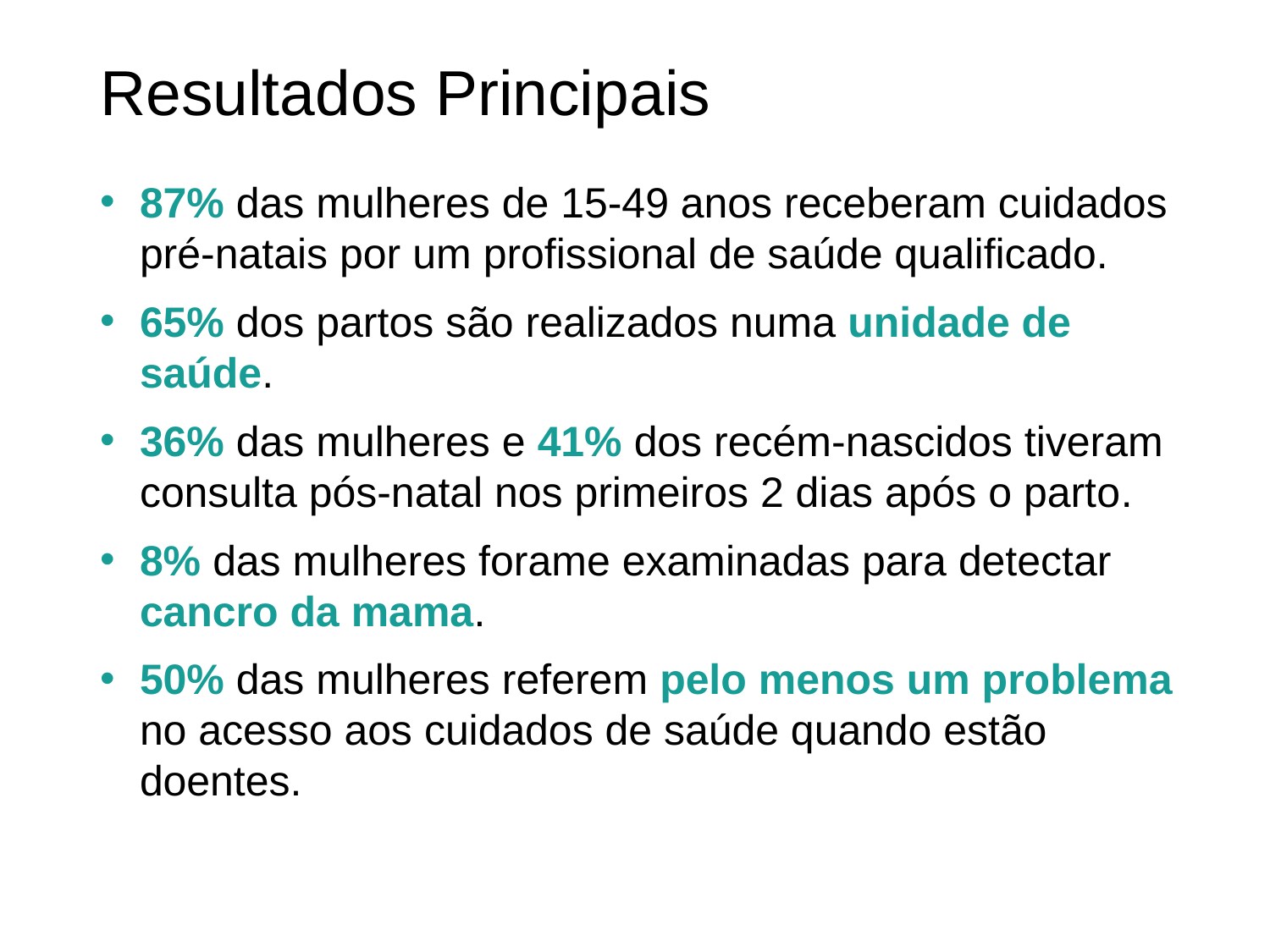

# Resultados Principais
87% das mulheres de 15-49 anos receberam cuidados pré-natais por um profissional de saúde qualificado.
65% dos partos são realizados numa unidade de saúde.
36% das mulheres e 41% dos recém-nascidos tiveram consulta pós-natal nos primeiros 2 dias após o parto.
8% das mulheres forame examinadas para detectar cancro da mama.
50% das mulheres referem pelo menos um problema no acesso aos cuidados de saúde quando estão doentes.